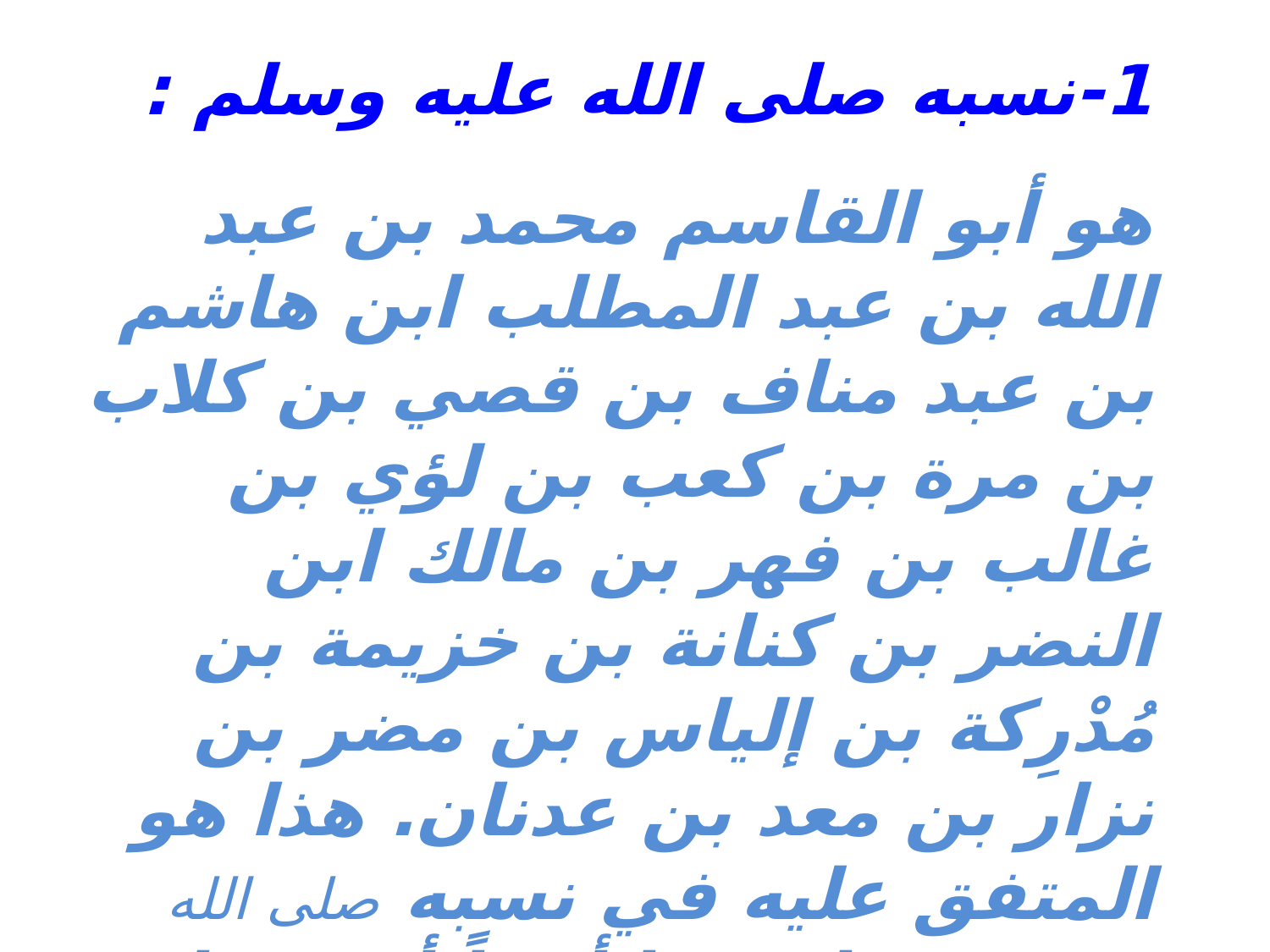

# 1-نسبه صلى الله عليه وسلم :
  هو أبو القاسم محمد بن عبد الله بن عبد المطلب ابن هاشم بن عبد مناف بن قصي بن كلاب بن مرة بن كعب بن لؤي بن غالب بن فهر بن مالك ابن النضر بن كنانة بن خزيمة بن مُدْرِكة بن إلياس بن مضر بن نزار بن معد بن عدنان. هذا هو المتفق عليه في نسبه صلى الله عليه وسلم واتفقوا أيضاً أن عدنان من ولد إسماعيل عليه السلام.